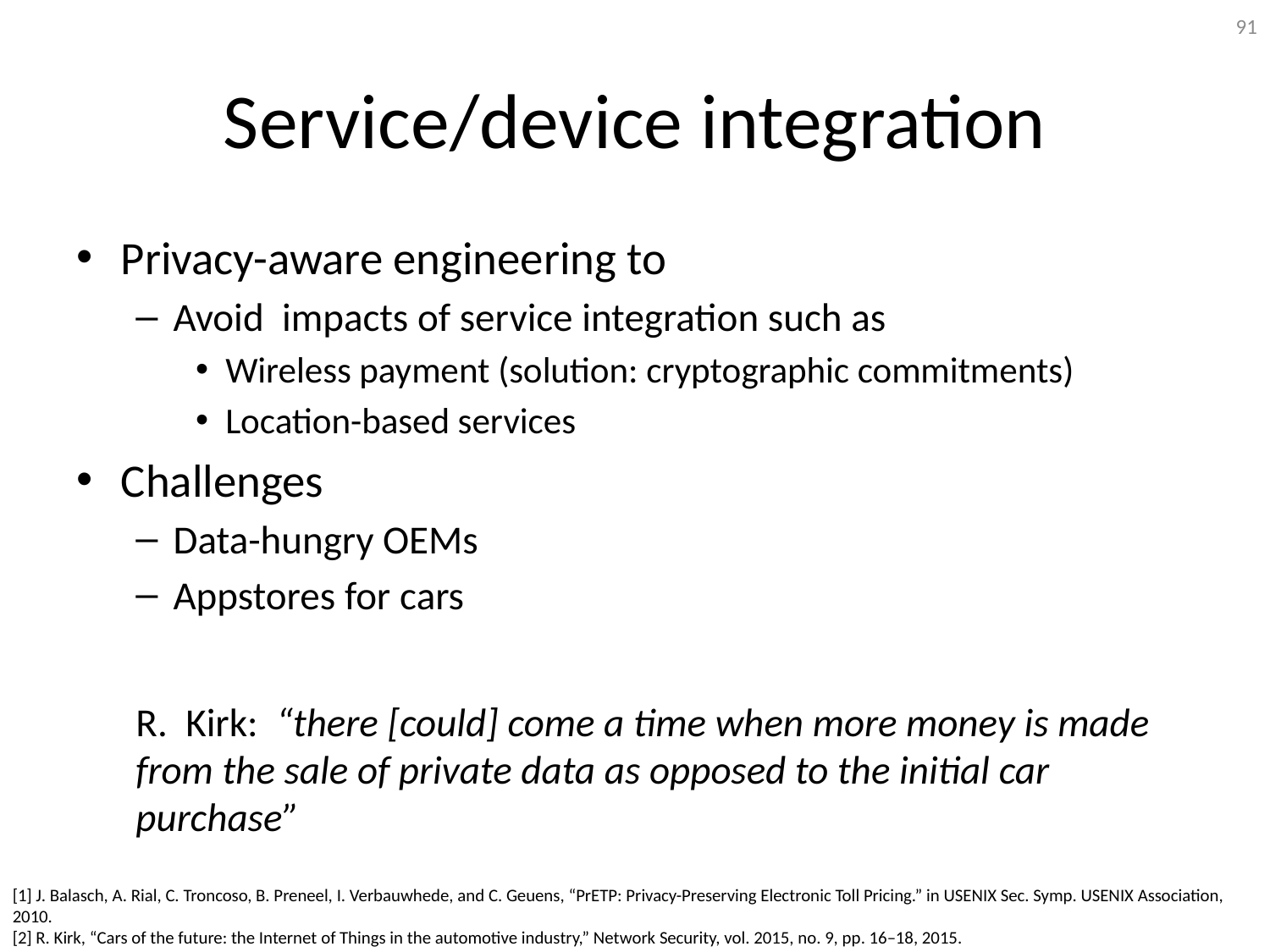

91
# Service/device integration
Privacy-aware engineering to
Avoid  impacts of service integration such as
Wireless payment (solution: cryptographic commitments)
Location-based services
Challenges
Data-hungry OEMs
Appstores for cars

R.  Kirk:  “there [could] come a time when more money is made from the sale of private data as opposed to the initial car purchase”

[1] J. Balasch, A. Rial, C. Troncoso, B. Preneel, I. Verbauwhede, and C. Geuens, “PrETP: Privacy-Preserving Electronic Toll Pricing.” in USENIX Sec. Symp. USENIX Association, 2010.
[2] R. Kirk, “Cars of the future: the Internet of Things in the automotive industry,” Network Security, vol. 2015, no. 9, pp. 16–18, 2015.